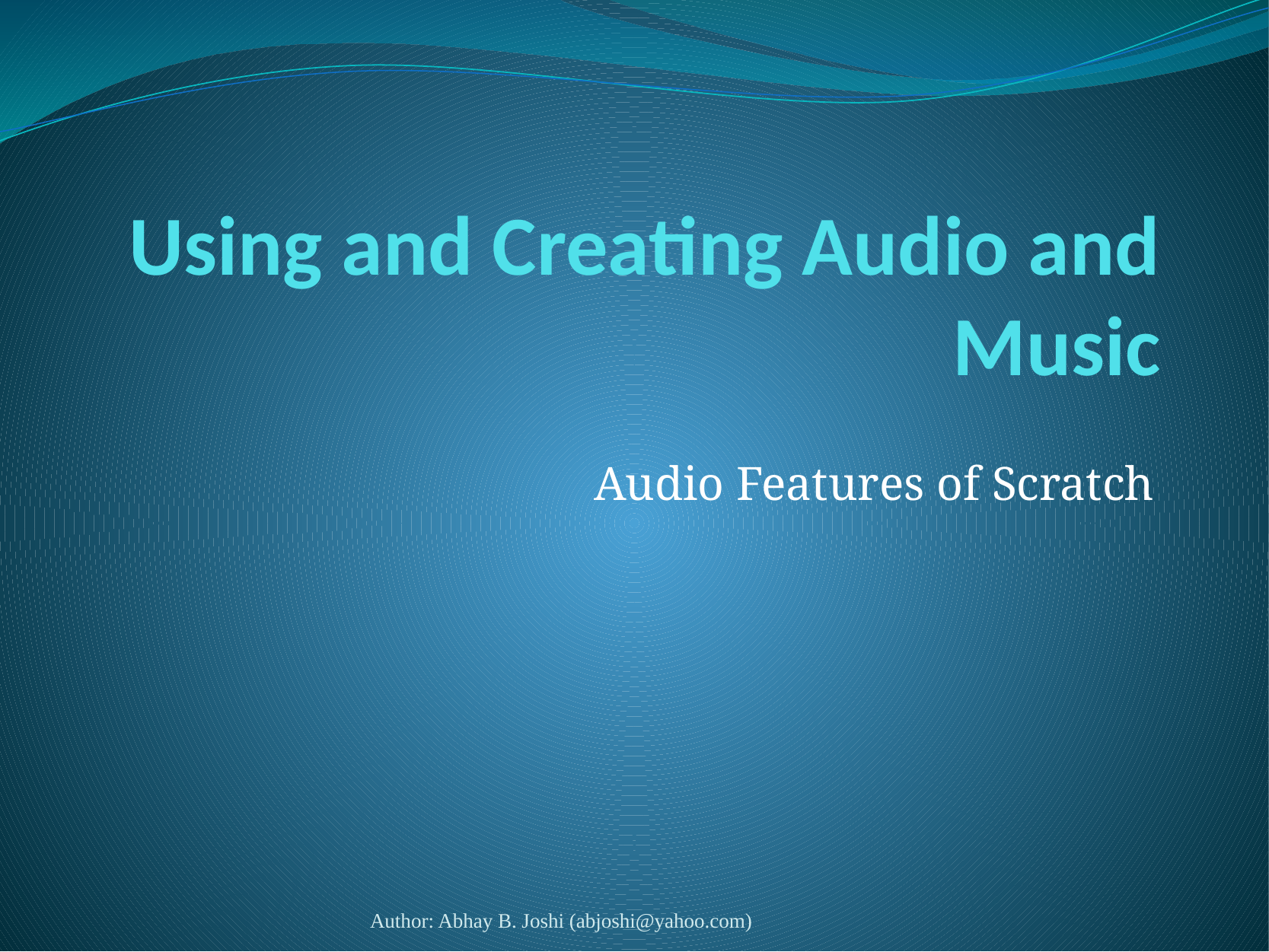

# Using and Creating Audio and Music
Audio Features of Scratch
Author: Abhay B. Joshi (abjoshi@yahoo.com)